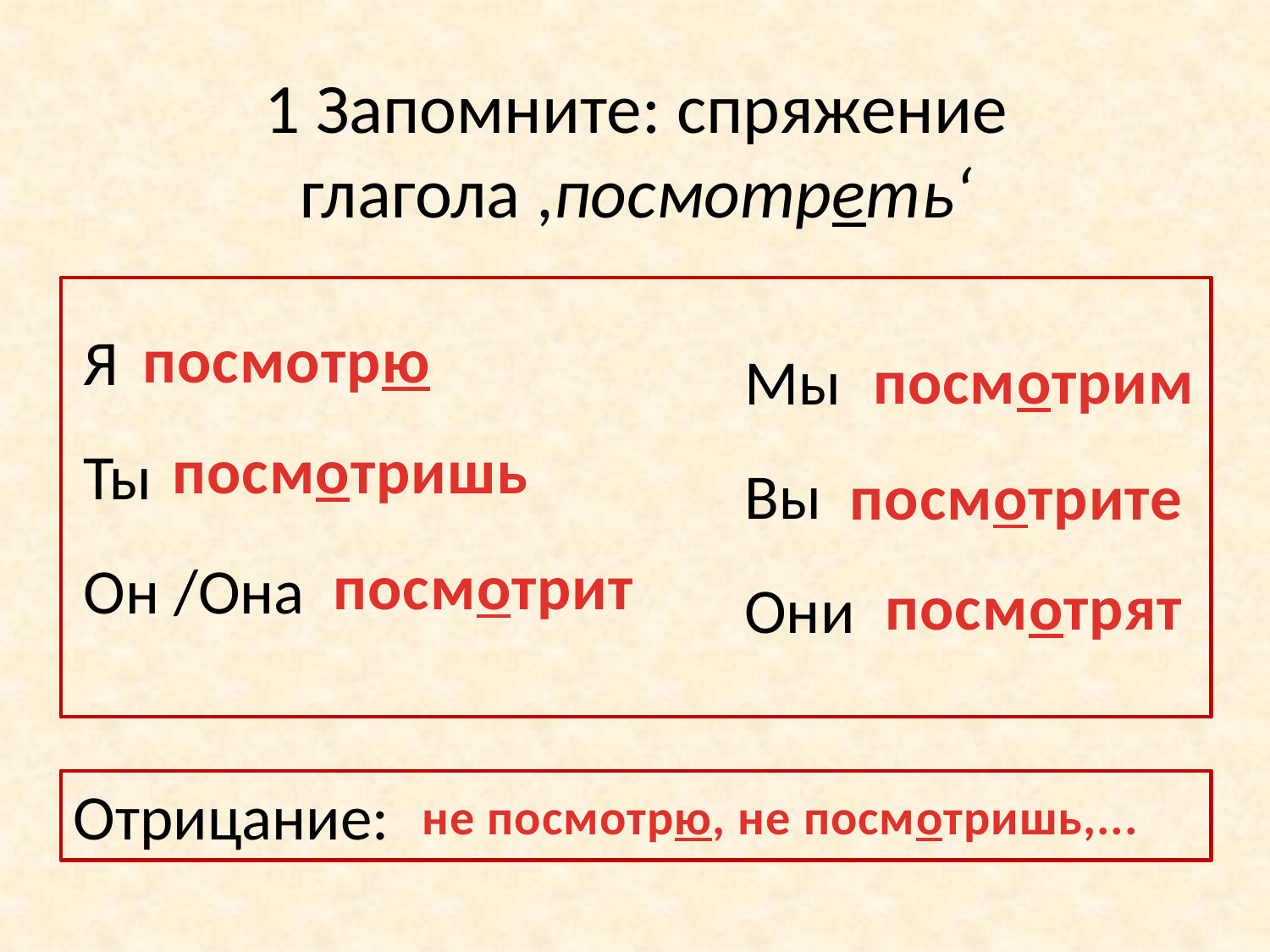

1 Запомните: спряжение глагола ,посмотреть‘
посмотрю

Я
Ты
Он /Она
посмотрим
Мы
Вы
Они
посмотришь
посмотрите
посмотрит
посмотрят

Отрицание:
не посмотрю, не посмотришь,...